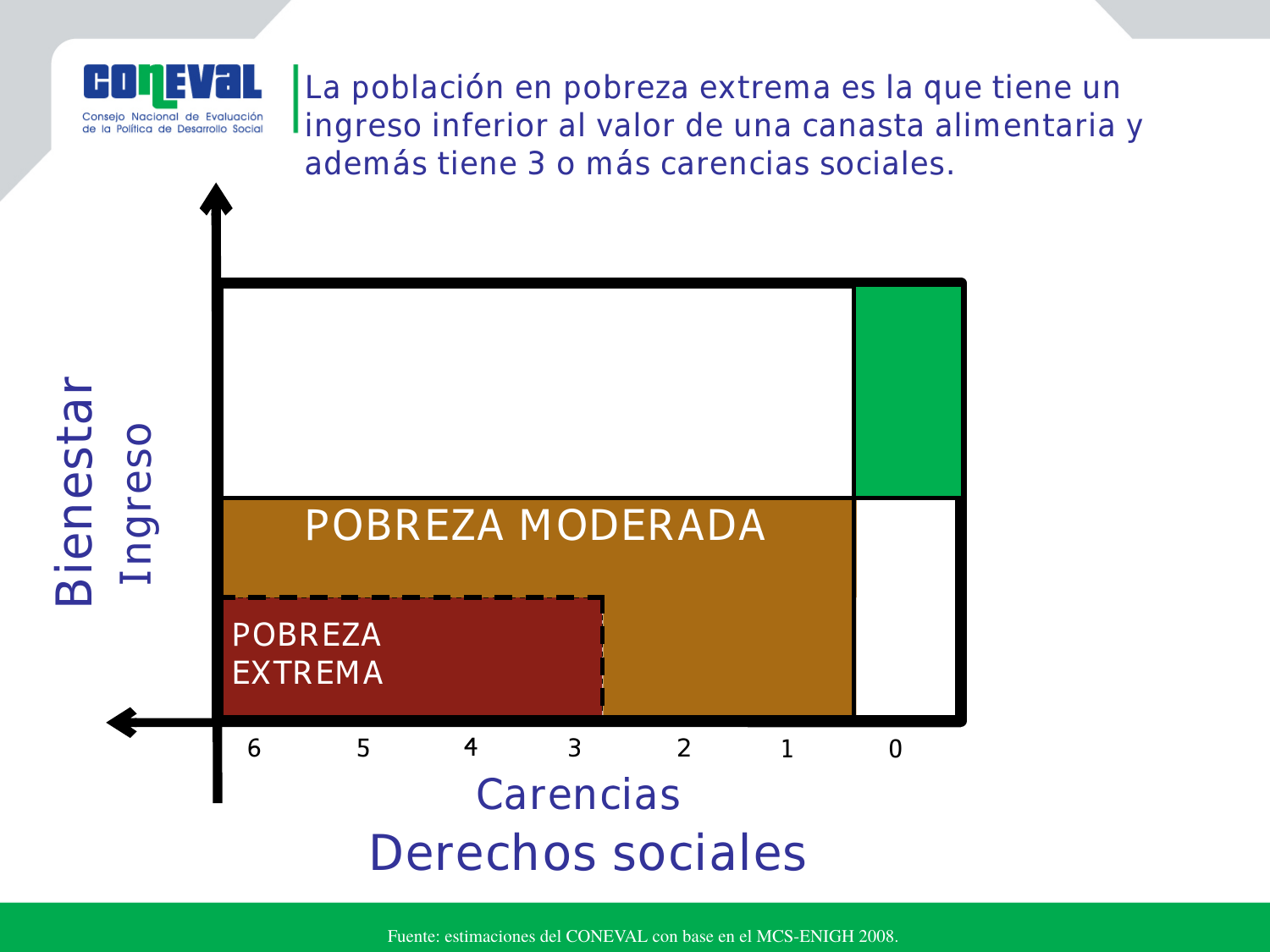

La población en pobreza extrema es la que tiene un ingreso inferior al valor de una canasta alimentaria y además tiene 3 o más carencias sociales.

Bienestar
Ingreso
POBREZA MODERADA

POBREZA
EXTREMA
Carencias
4
3
6
2
5
1
0
Derechos sociales
Fuente: estimaciones del CONEVAL con base en el MCS-ENIGH 2008.